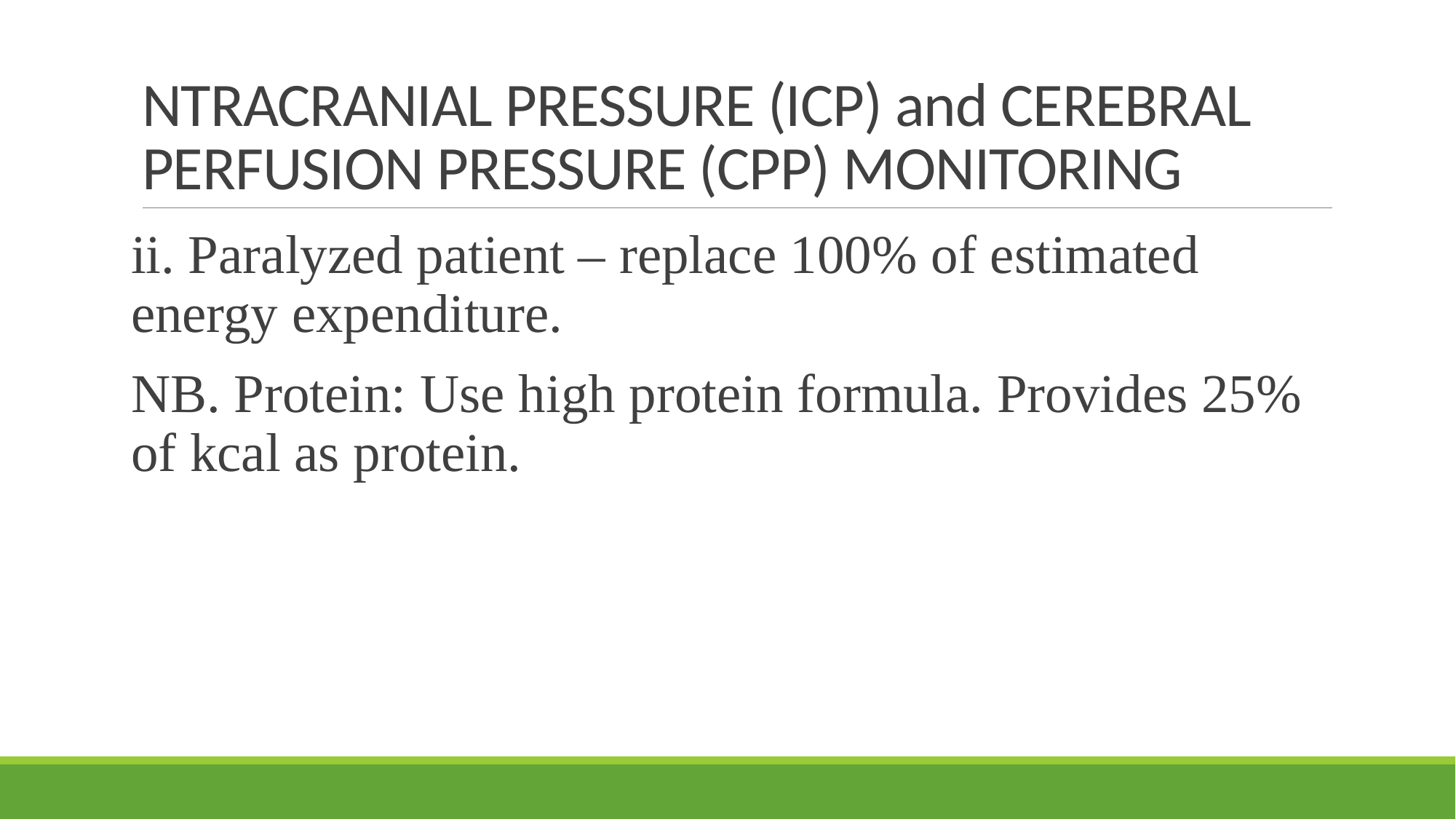

# NTRACRANIAL PRESSURE (ICP) and CEREBRAL PERFUSION PRESSURE (CPP) MONITORING
ii. Paralyzed patient – replace 100% of estimated energy expenditure.
NB. Protein: Use high protein formula. Provides 25% of kcal as protein.